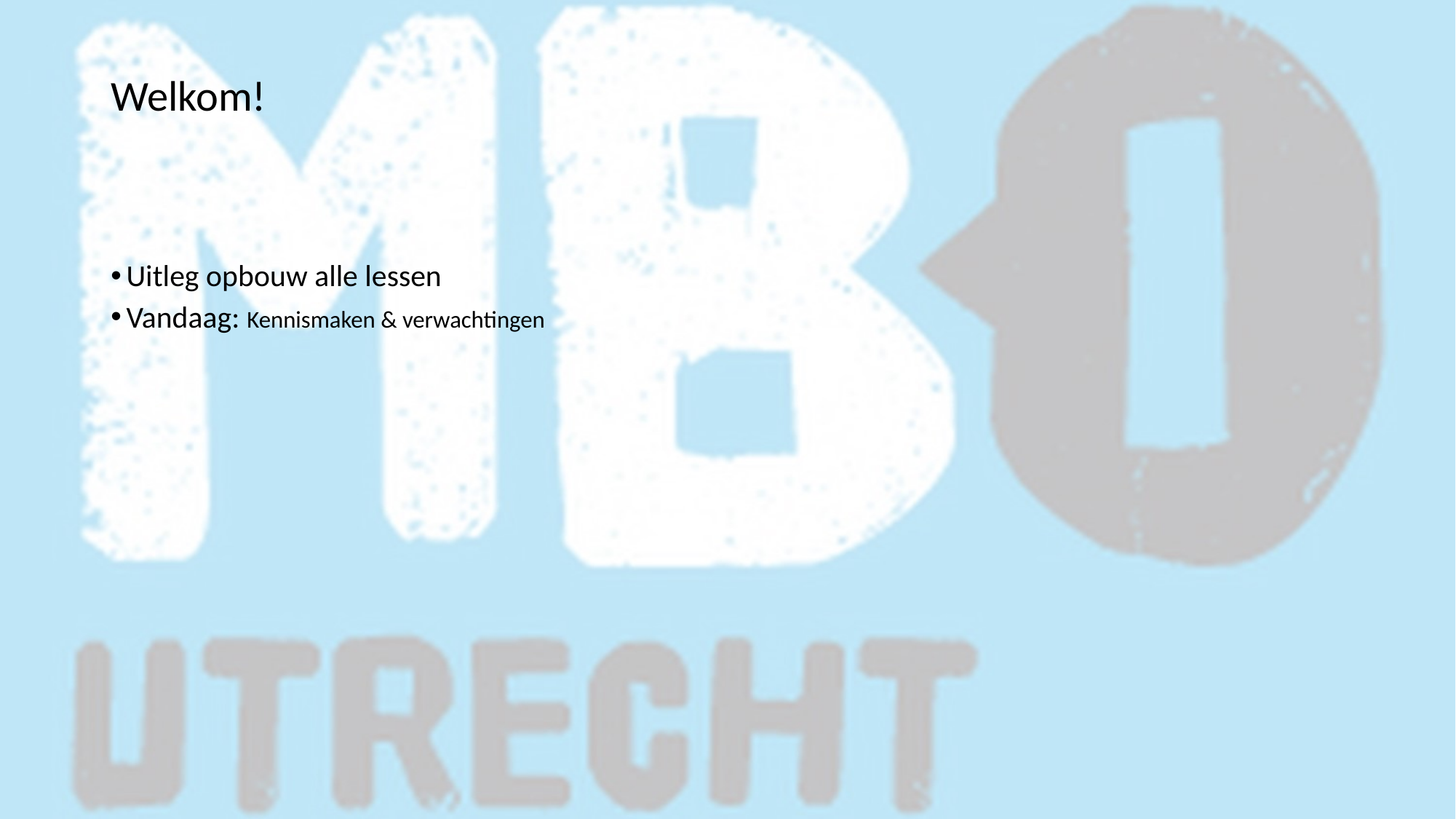

# Welkom!

Uitleg opbouw alle lessen
Vandaag: Kennismaken & verwachtingen